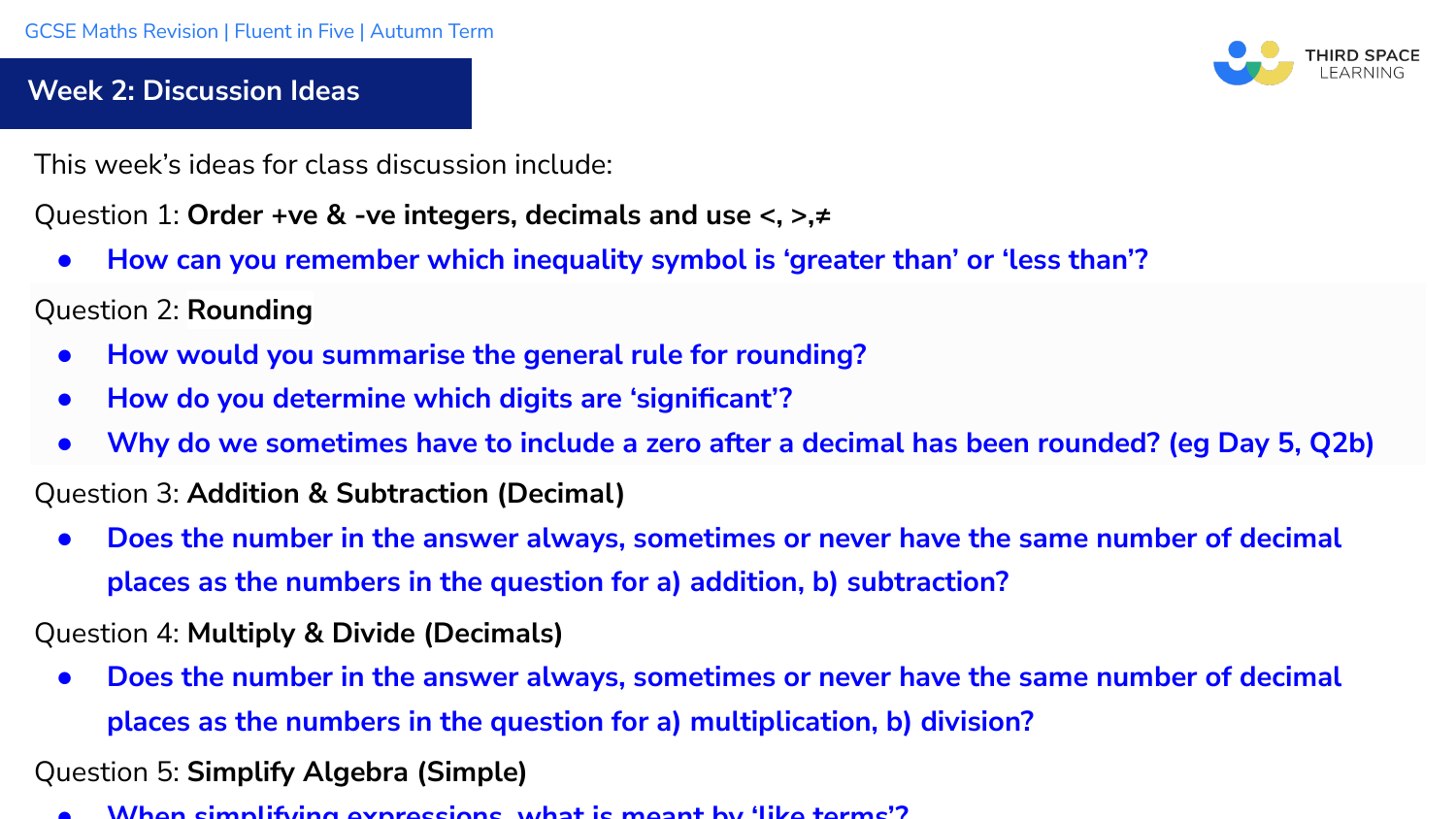

Week 2: Discussion Ideas
| This week’s ideas for class discussion include: |
| --- |
| Question 1: Order +ve & -ve integers, decimals and use <, >,≠ How can you remember which inequality symbol is ‘greater than’ or ‘less than’? |
| Question 2: Rounding How would you summarise the general rule for rounding? How do you determine which digits are ‘significant’? Why do we sometimes have to include a zero after a decimal has been rounded? (eg Day 5, Q2b) |
| Question 3: Addition & Subtraction (Decimal) Does the number in the answer always, sometimes or never have the same number of decimal places as the numbers in the question for a) addition, b) subtraction? |
| Question 4: Multiply & Divide (Decimals) Does the number in the answer always, sometimes or never have the same number of decimal places as the numbers in the question for a) multiplication, b) division? |
| Question 5: Simplify Algebra (Simple) When simplifying expressions, what is meant by ‘like terms’? Are there any examples where x is the same as x2 or x3? |